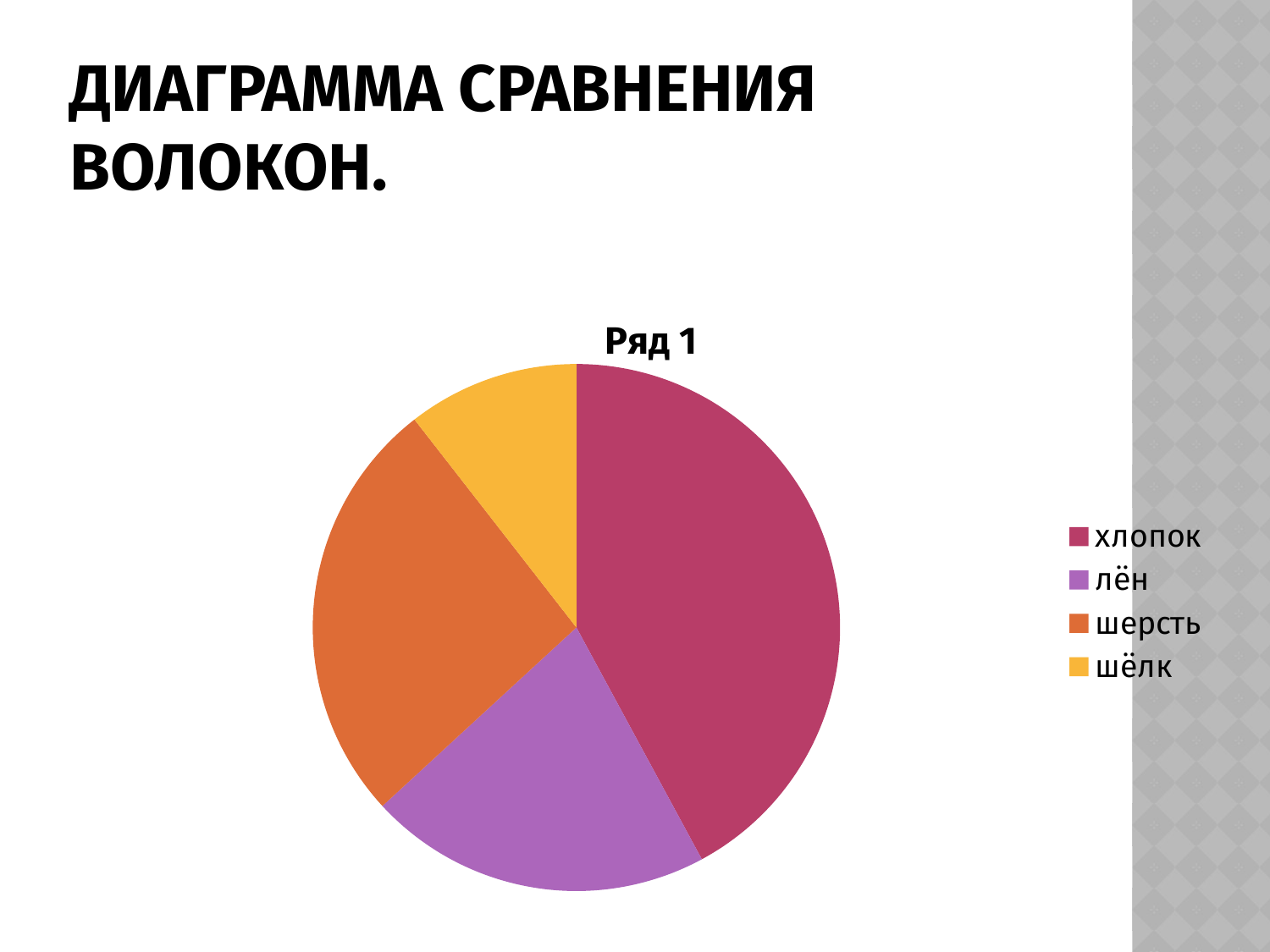

# Диаграмма сравнения волокон.

### Chart:

| Category | Ряд 1 | Ряд 2 | Ряд 3 |
|---|---|---|---|
| хлопок | 80.0 | 2010.0 | None |
| лён | 40.0 | 2012.0 | 2.0 |
| шерсть | 50.0 | 2013.0 | 3.0 |
| шёлк | 20.0 | 2014.0 | 5.0 |